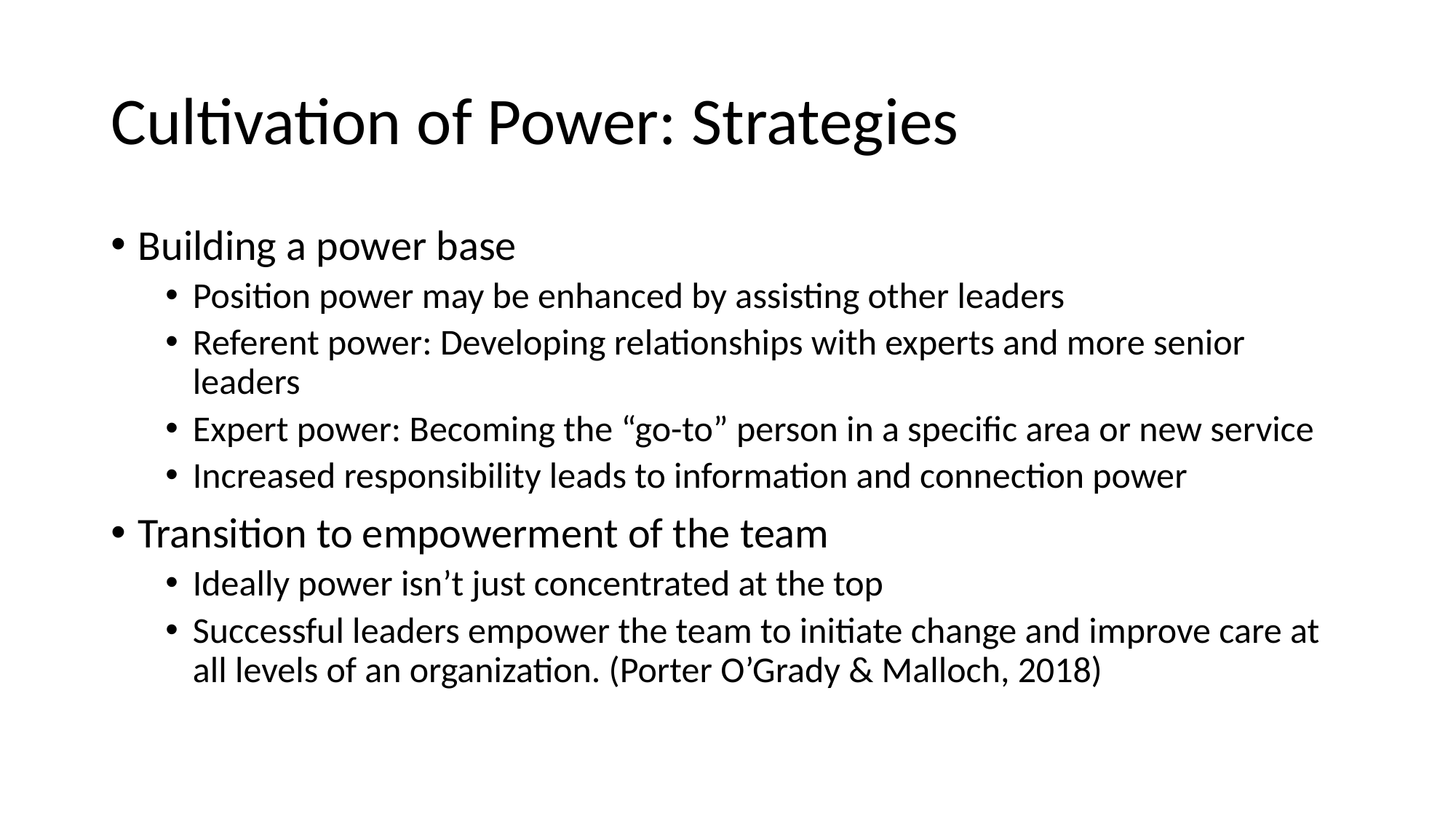

# Cultivation of Power: Strategies
Building a power base
Position power may be enhanced by assisting other leaders
Referent power: Developing relationships with experts and more senior leaders
Expert power: Becoming the “go-to” person in a specific area or new service
Increased responsibility leads to information and connection power
Transition to empowerment of the team
Ideally power isn’t just concentrated at the top
Successful leaders empower the team to initiate change and improve care at all levels of an organization. (Porter O’Grady & Malloch, 2018)